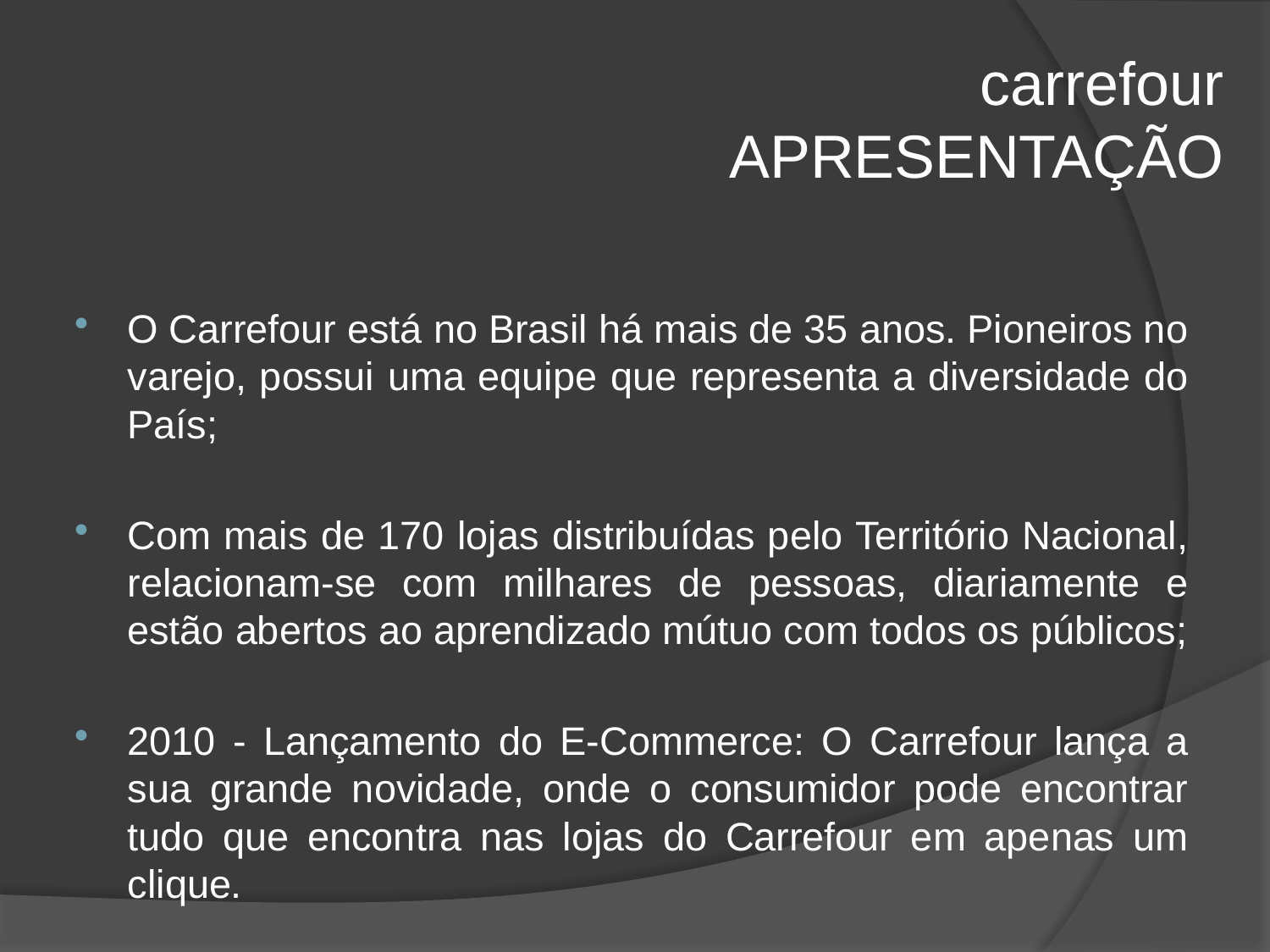

# carrefour APRESENTAÇÃO
O Carrefour está no Brasil há mais de 35 anos. Pioneiros no varejo, possui uma equipe que representa a diversidade do País;

Com mais de 170 lojas distribuídas pelo Território Nacional, relacionam-se com milhares de pessoas, diariamente e estão abertos ao aprendizado mútuo com todos os públicos;

2010 - Lançamento do E-Commerce: O Carrefour lança a sua grande novidade, onde o consumidor pode encontrar tudo que encontra nas lojas do Carrefour em apenas um clique.